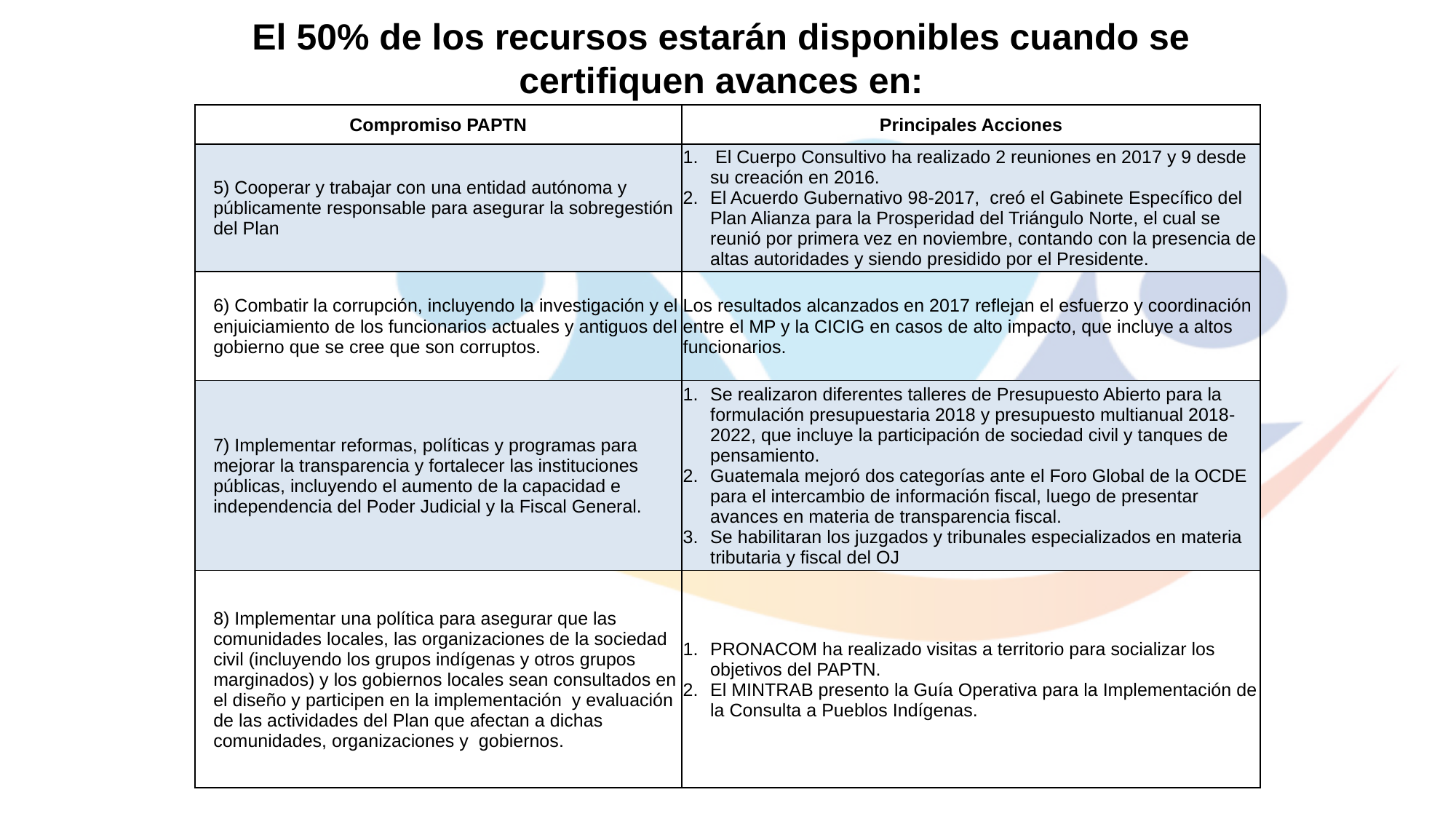

# El 50% de los recursos estarán disponibles cuando se certifiquen avances en:
| Compromiso PAPTN | Principales Acciones |
| --- | --- |
| 5) Cooperar y trabajar con una entidad autónoma y públicamente responsable para asegurar la sobregestión del Plan | El Cuerpo Consultivo ha realizado 2 reuniones en 2017 y 9 desde su creación en 2016. El Acuerdo Gubernativo 98-2017, creó el Gabinete Específico del Plan Alianza para la Prosperidad del Triángulo Norte, el cual se reunió por primera vez en noviembre, contando con la presencia de altas autoridades y siendo presidido por el Presidente. |
| 6) Combatir la corrupción, incluyendo la investigación y el enjuiciamiento de los funcionarios actuales y antiguos del gobierno que se cree que son corruptos. | Los resultados alcanzados en 2017 reflejan el esfuerzo y coordinación entre el MP y la CICIG en casos de alto impacto, que incluye a altos funcionarios. |
| 7) Implementar reformas, políticas y programas para mejorar la transparencia y fortalecer las instituciones públicas, incluyendo el aumento de la capacidad e independencia del Poder Judicial y la Fiscal General. | Se realizaron diferentes talleres de Presupuesto Abierto para la formulación presupuestaria 2018 y presupuesto multianual 2018-2022, que incluye la participación de sociedad civil y tanques de pensamiento. Guatemala mejoró dos categorías ante el Foro Global de la OCDE para el intercambio de información fiscal, luego de presentar avances en materia de transparencia fiscal. Se habilitaran los juzgados y tribunales especializados en materia tributaria y fiscal del OJ |
| 8) Implementar una política para asegurar que las comunidades locales, las organizaciones de la sociedad civil (incluyendo los grupos indígenas y otros grupos marginados) y los gobiernos locales sean consultados en el diseño y participen en la implementación y evaluación de las actividades del Plan que afectan a dichas comunidades, organizaciones y gobiernos. | PRONACOM ha realizado visitas a territorio para socializar los objetivos del PAPTN. El MINTRAB presento la Guía Operativa para la Implementación de la Consulta a Pueblos Indígenas. |